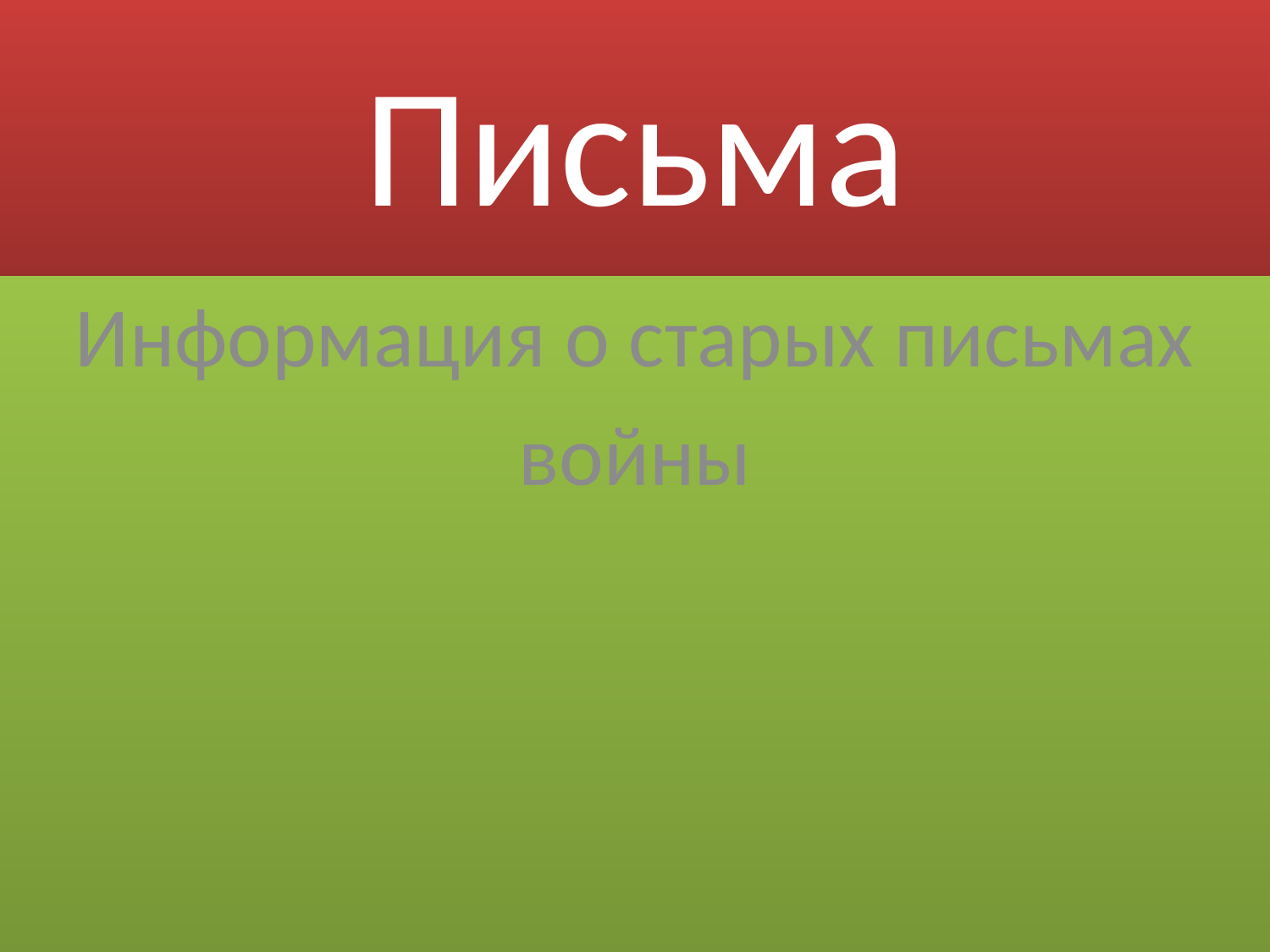

# Письма
Информация о старых письмах
войны